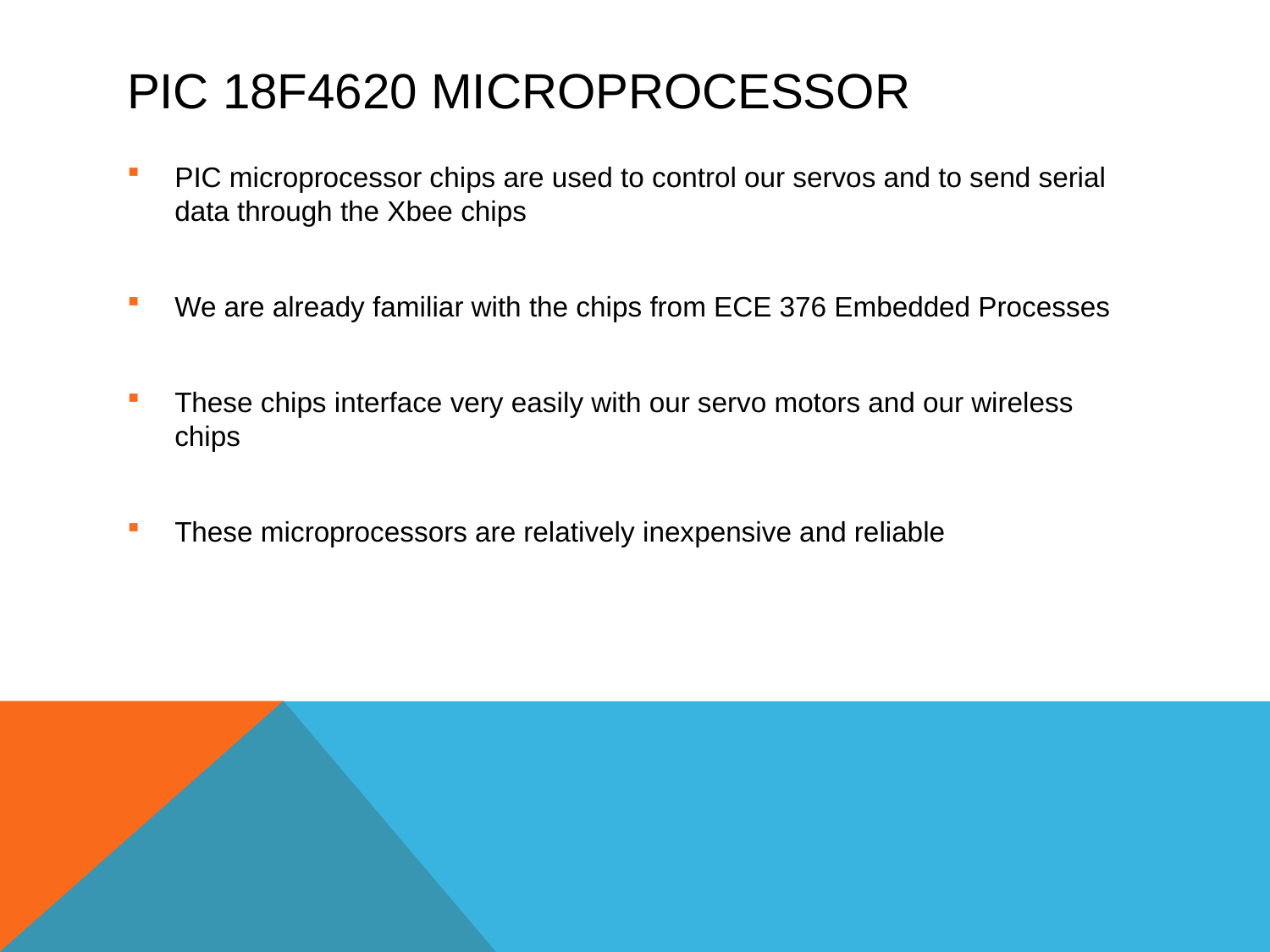

# PIC 18F4620 microprocessor
PIC microprocessor chips are used to control our servos and to send serial data through the Xbee chips

We are already familiar with the chips from ECE 376 Embedded Processes

These chips interface very easily with our servo motors and our wireless chips

These microprocessors are relatively inexpensive and reliable